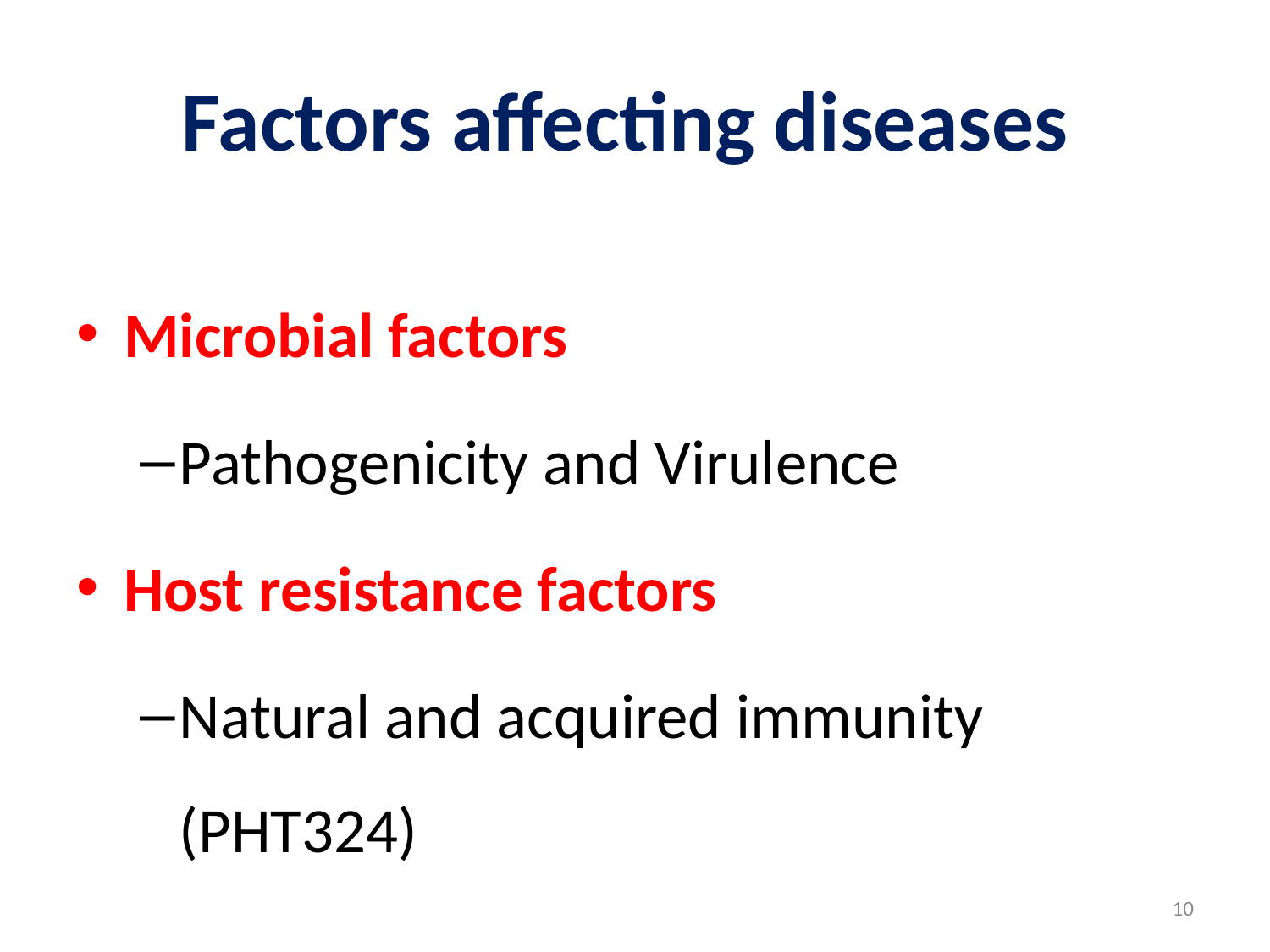

# Factors affecting diseases
Microbial factors
Pathogenicity and Virulence
Host resistance factors
Natural and acquired immunity (PHT324)

10